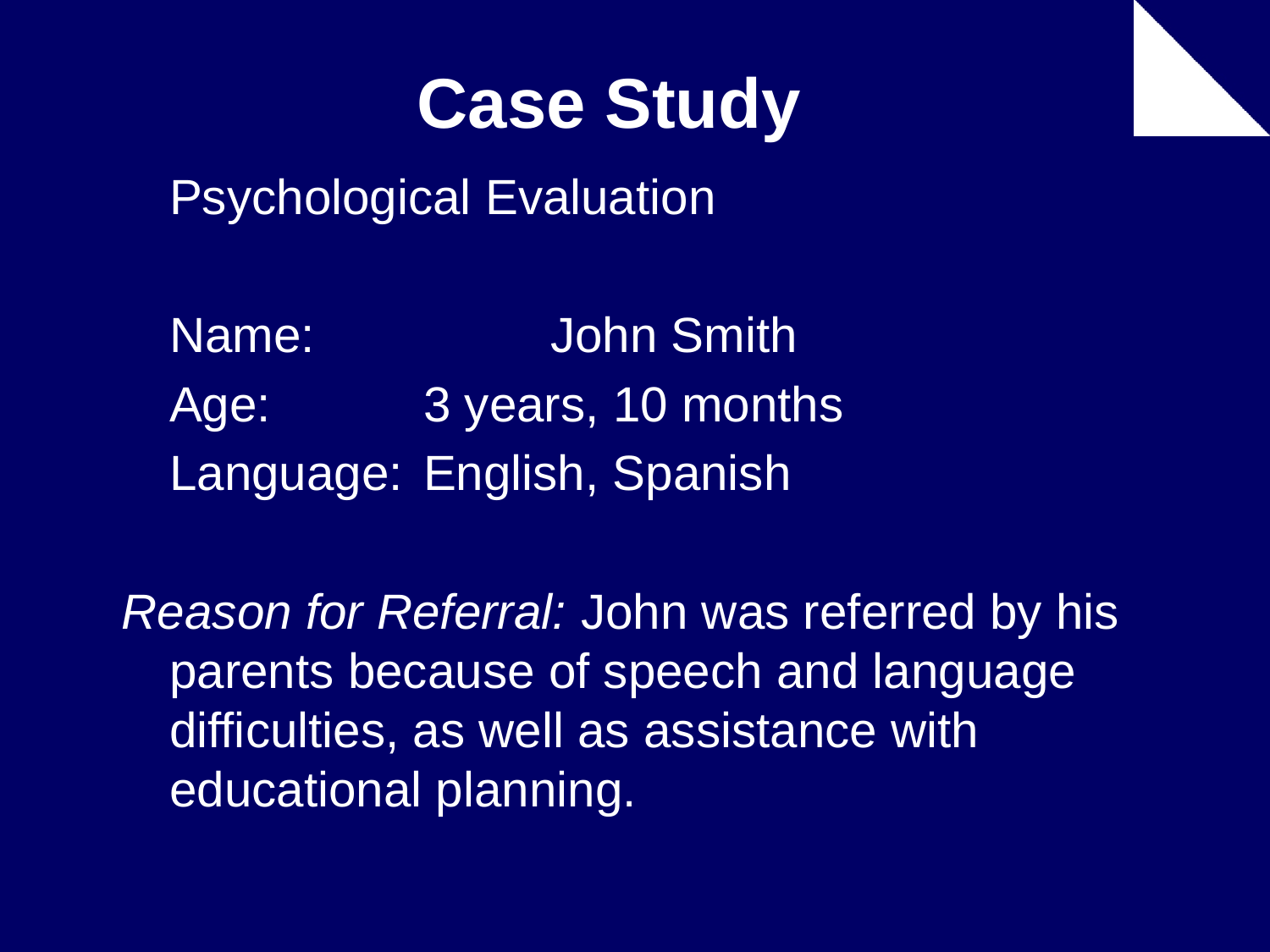

# Case Study
	Psychological Evaluation

	Name: 		John Smith
	Age:		3 years, 10 months
	Language:	English, Spanish

Reason for Referral: John was referred by his parents because of speech and language difficulties, as well as assistance with educational planning.